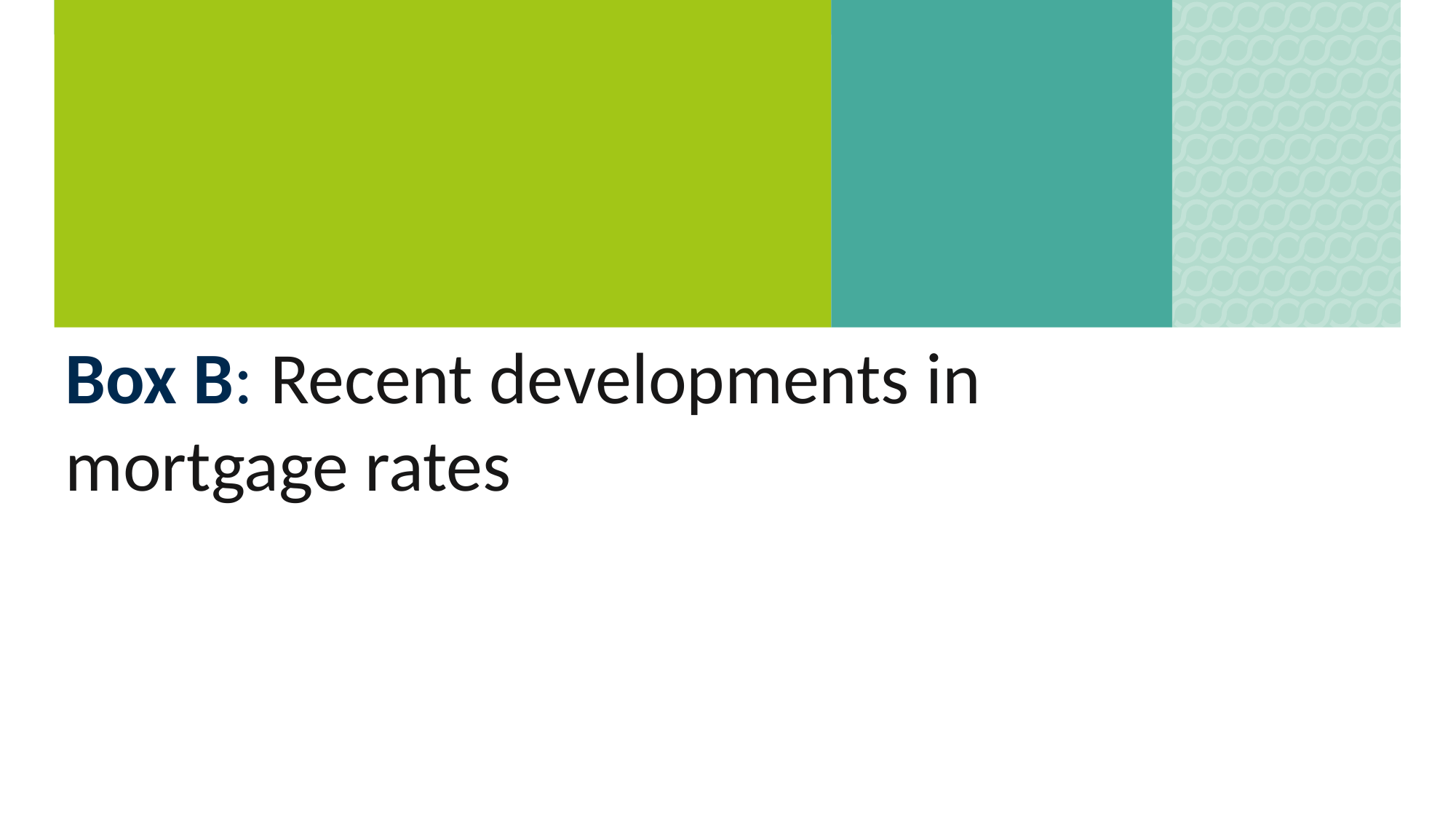

# Box B: Recent developments in mortgage rates